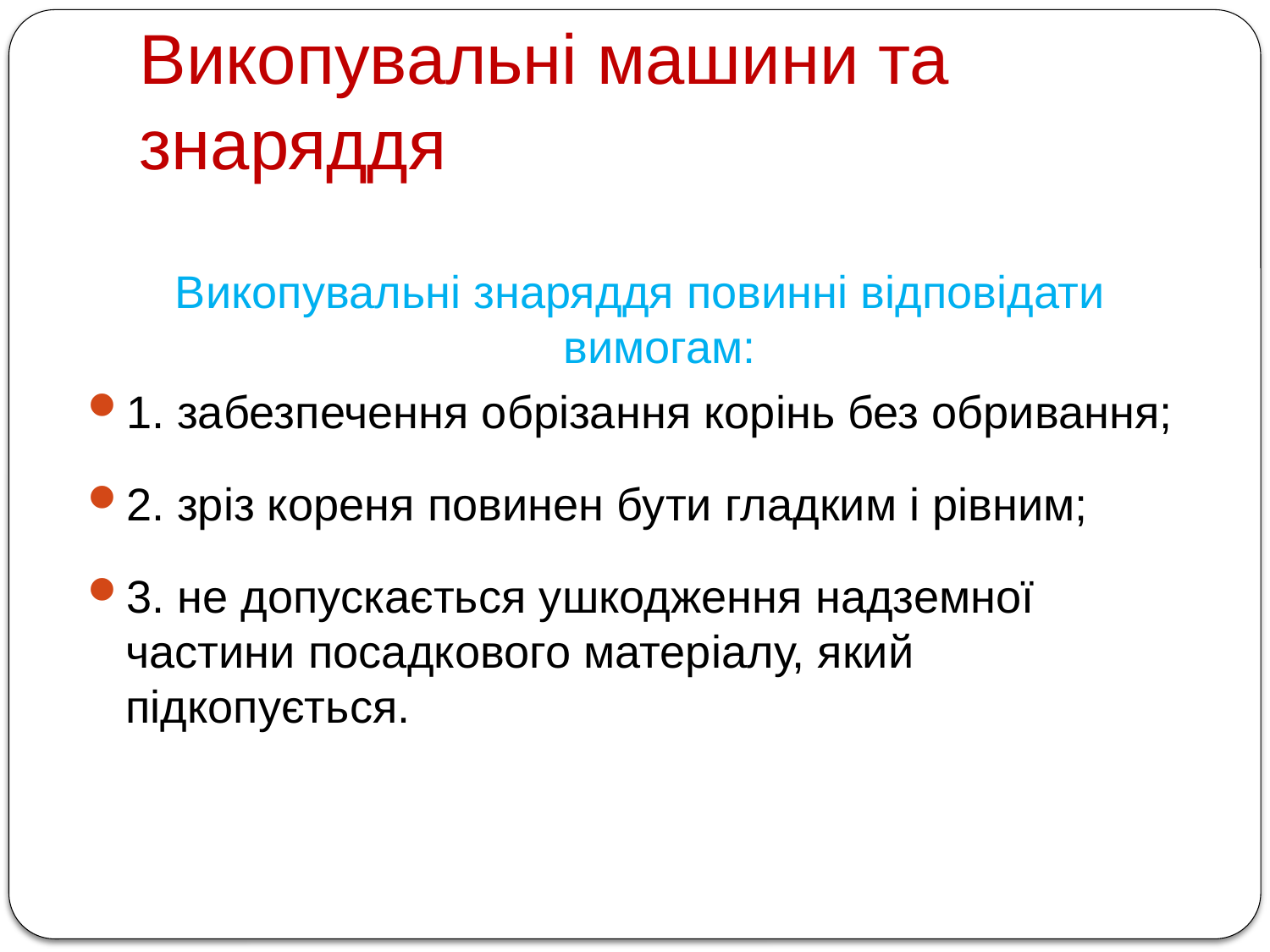

# Викопувальні машини та знаряддя
Викопувальні знаряддя повинні відповідати вимогам:
1. забезпечення обрізання корінь без обривання;

2. зріз кореня повинен бути гладким і рівним;

3. не допускається ушкодження надземної частини посадкового матеріалу, який підкопується.